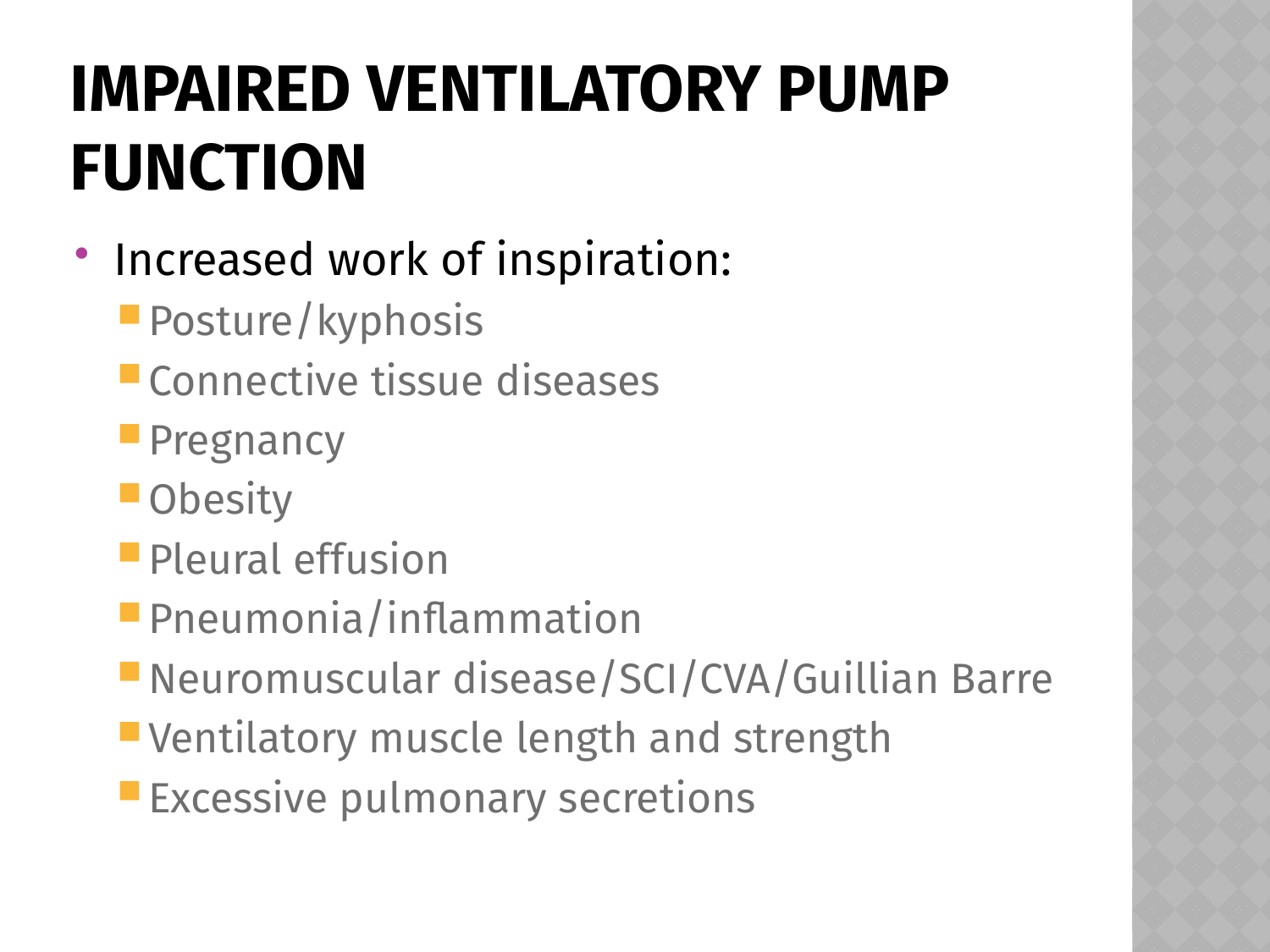

Impaired Ventilatory Pump Function
Increased work of inspiration:
Posture/kyphosis
Connective tissue diseases
Pregnancy
Obesity
Pleural effusion
Pneumonia/inflammation
Neuromuscular disease/SCI/CVA/Guillian Barre
Ventilatory muscle length and strength
Excessive pulmonary secretions